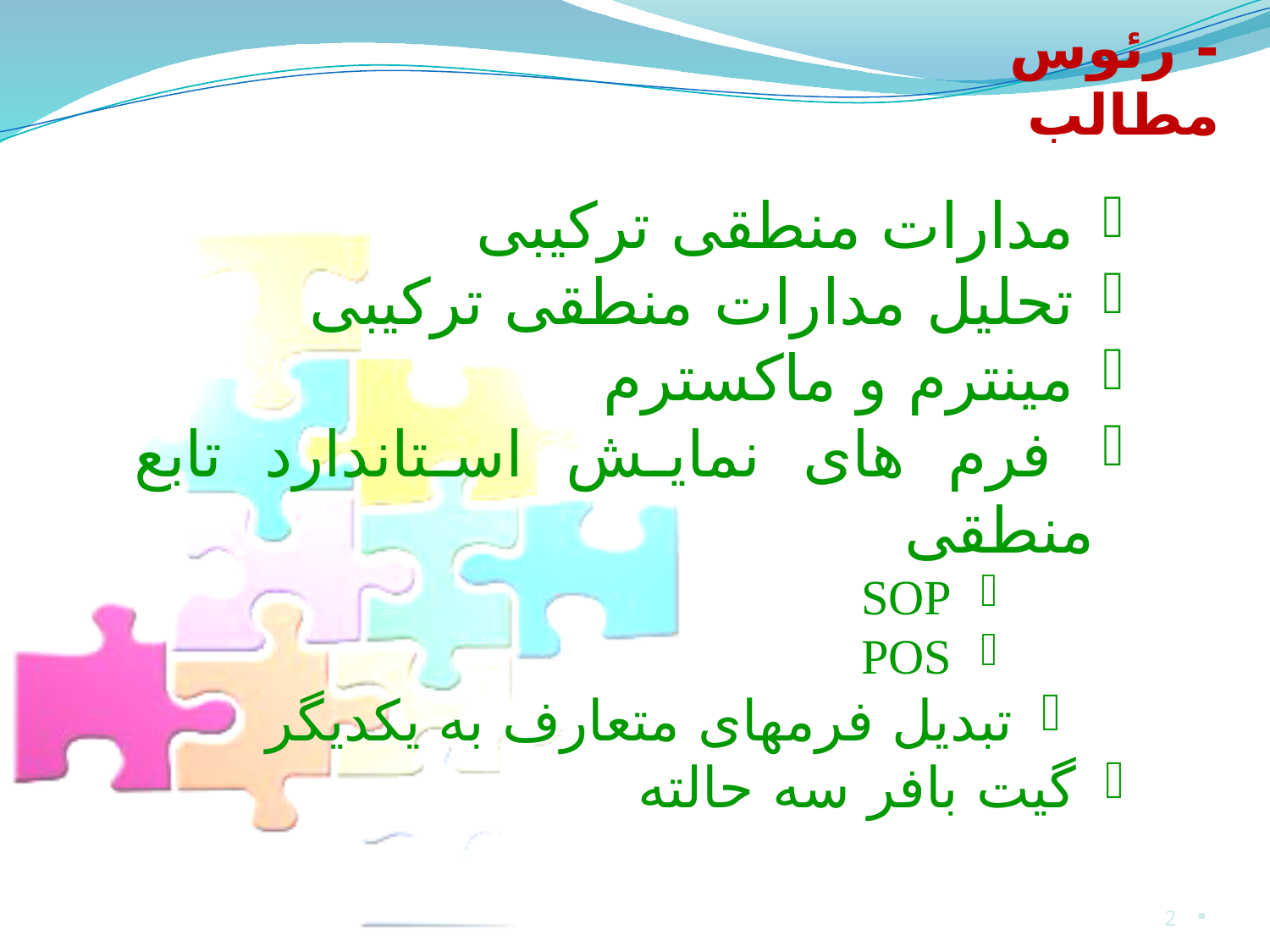

# - رئوس مطالب
 مدارات منطقی ترکیبی
 تحلیل مدارات منطقی ترکیبی
 مینترم و ماکسترم
 فرم های نمایش استاندارد تابع منطقی
 SOP
 POS
 تبدیل فرمهای متعارف به یکدیگر
 گیت بافر سه حالته
2